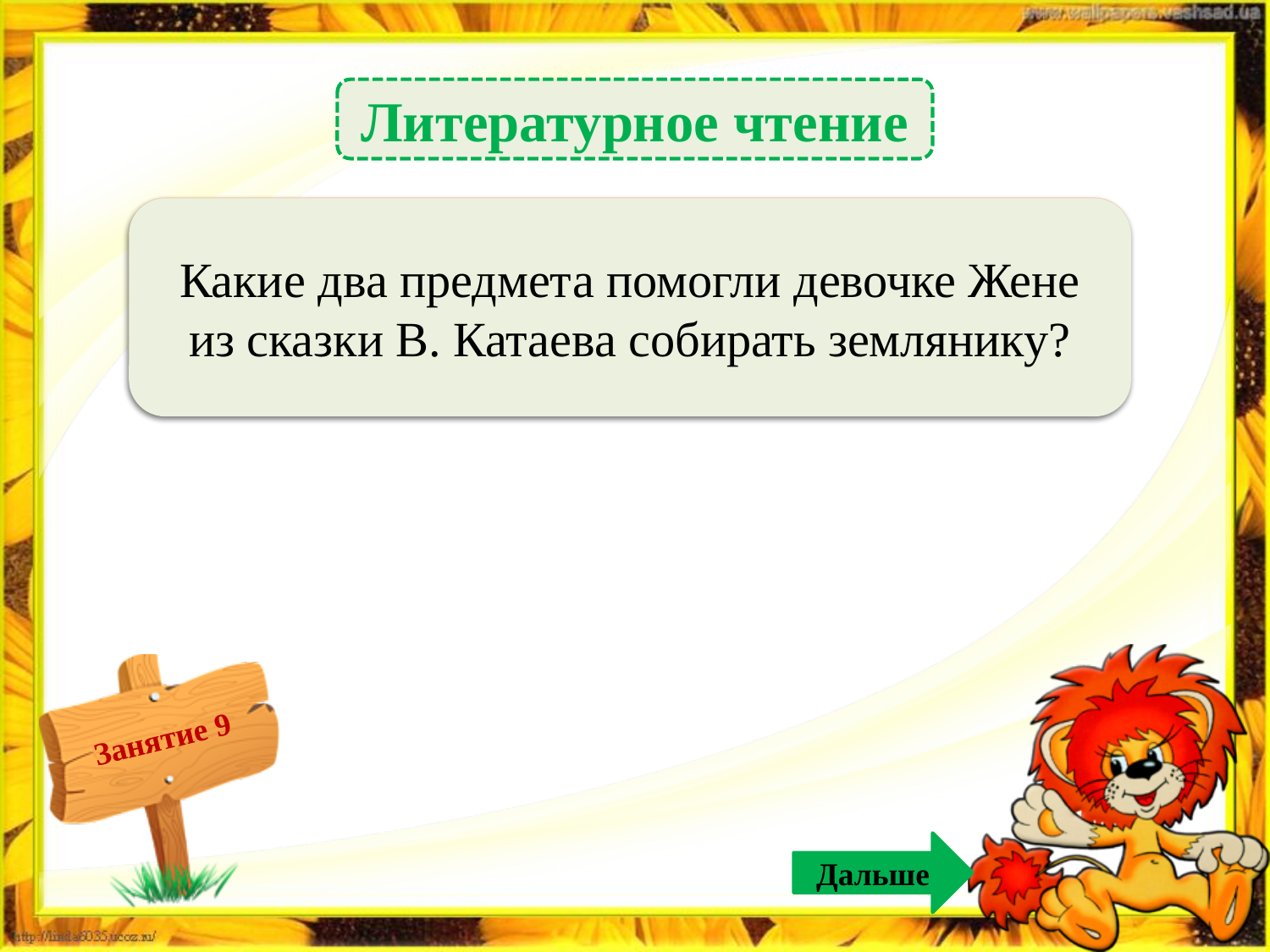

Литературное чтение
 Дудочка и кувшинчик – 2б.
Какие два предмета помогли девочке Жене из сказки В. Катаева собирать землянику?

Дальше